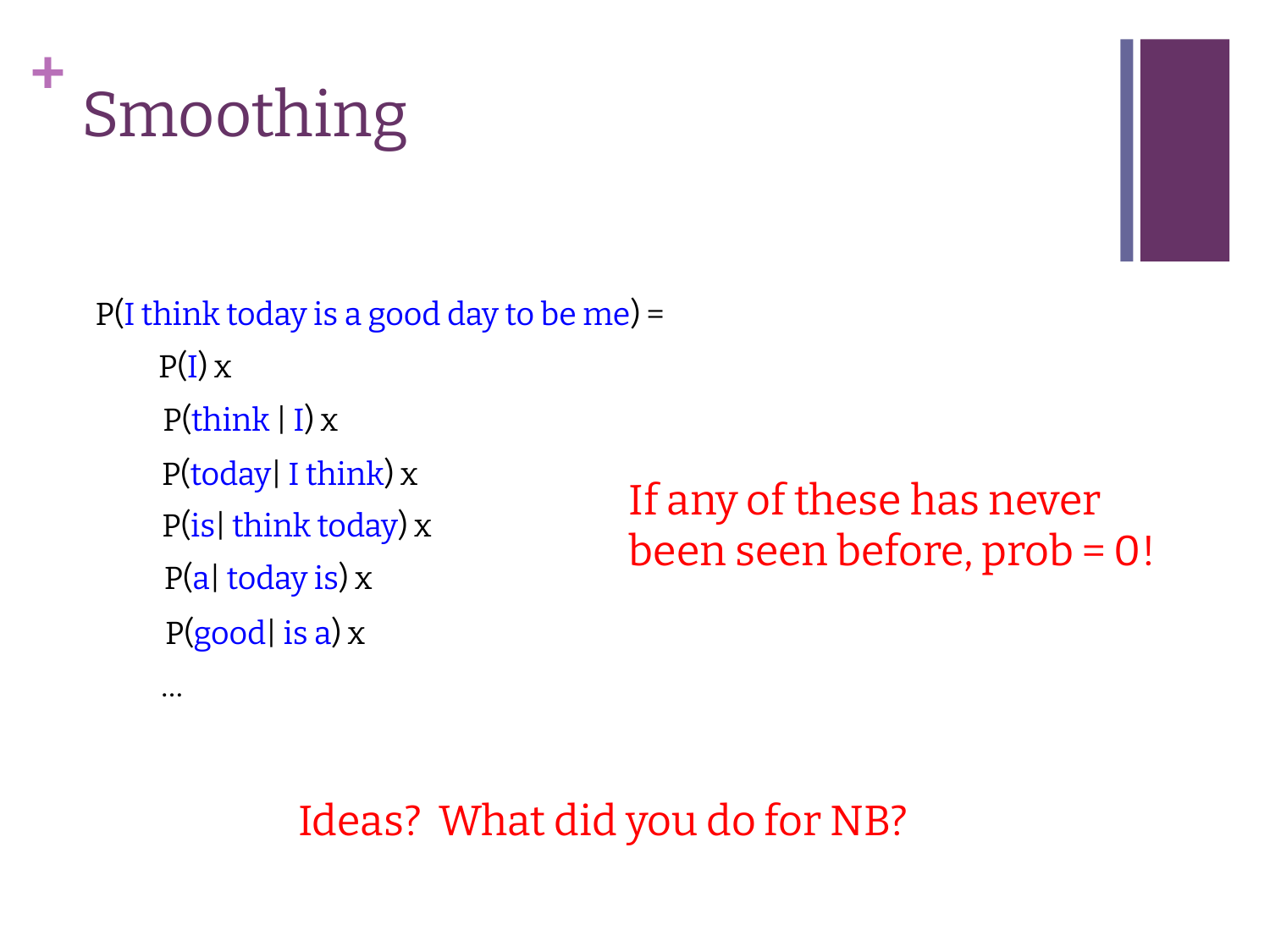

# Smoothing
P(I think today is a good day to be me) =
P(I) x
P(think | I) x
P(today| I think) x
If any of these has never been seen before, prob = 0!
P(is| think today) x
P(a| today is) x
P(good| is a) x
…
Ideas?  What did you do for NB?